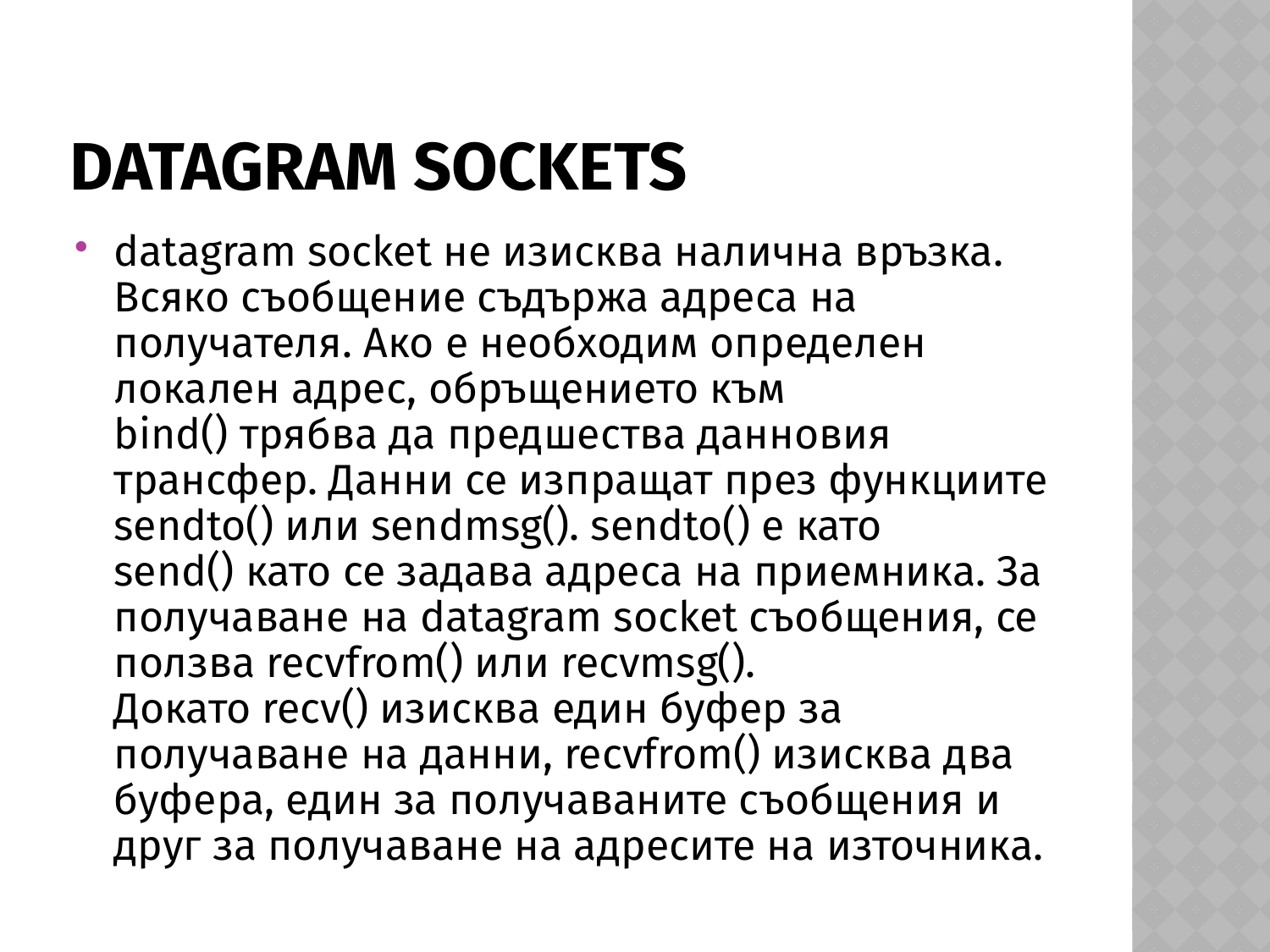

# Datagram sockets
datagram socket не изисква налична връзка. Всяко съобщение съдържа адреса на получателя. Ако е необходим определен локален адрес, обръщението към bind() трябва да предшества данновия трансфер. Данни се изпращат през функциите sendto() или sendmsg(). sendto() е като send() като се задава адреса на приемника. За получаване на datagram socket съобщения, се ползва recvfrom() или recvmsg(). Докато recv() изисква един буфер за получаване на данни, recvfrom() изисква два буфера, един за получаваните съобщения и друг за получаване на адресите на източника.